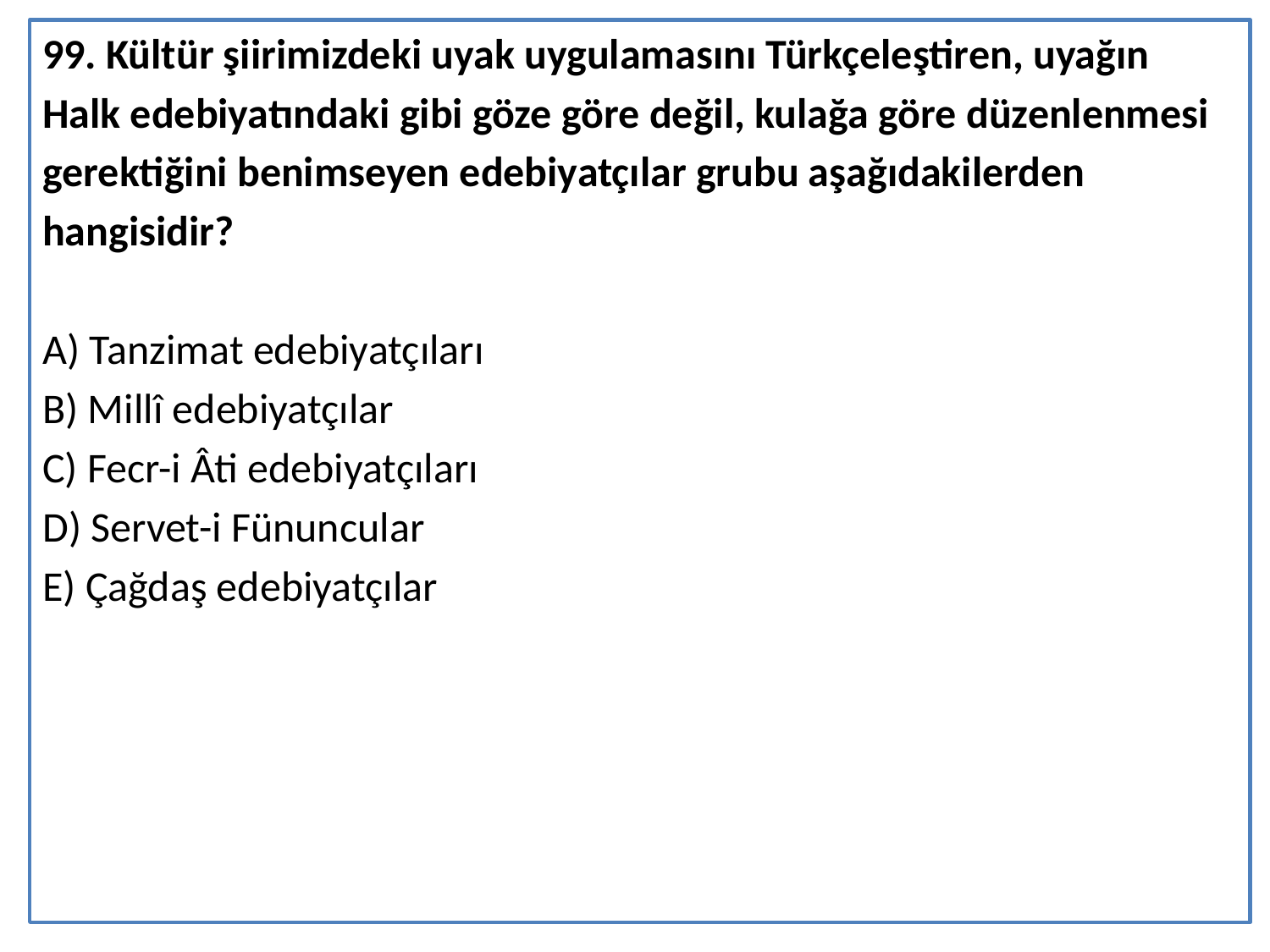

99. Kültür şiirimizdeki uyak uygulamasını Türkçeleştiren, uyağın
Halk edebiyatındaki gibi göze göre değil, kulağa göre düzenlenmesi
gerektiğini benimseyen edebiyatçılar grubu aşağıdakilerden
hangisidir?

A) Tanzimat edebiyatçıları
B) Millî edebiyatçılar
C) Fecr-i Âti edebiyatçıları
D) Servet-i Fünuncular
E) Çağdaş edebiyatçılar